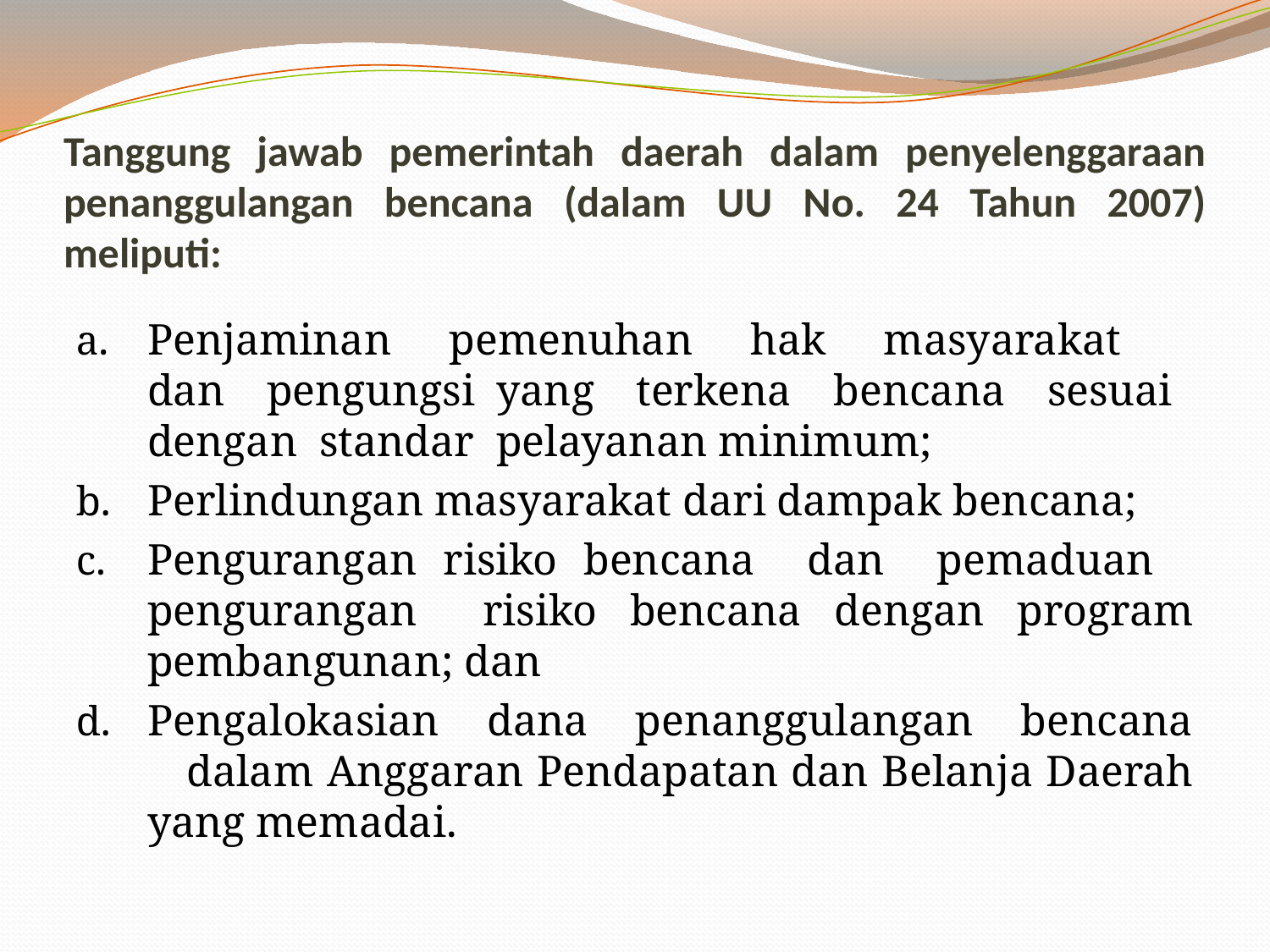

# Tanggung  jawab  pemerintah  daerah  dalam  penyelenggaraan penanggulangan bencana (dalam UU No. 24 Tahun 2007) meliputi:
Penjaminan    pemenuhan    hak    masyarakat      dan  pengungsi yang  terkena  bencana  sesuai  dengan  standar  pelayanan minimum;
Perlindungan masyarakat dari dampak bencana;
Pengurangan  risiko  bencana    dan    pemaduan    pengurangan  risiko bencana dengan program pembangunan; dan
Pengalokasian    dana    penanggulangan    bencana    dalam Anggaran Pendapatan dan Belanja Daerah yang memadai.